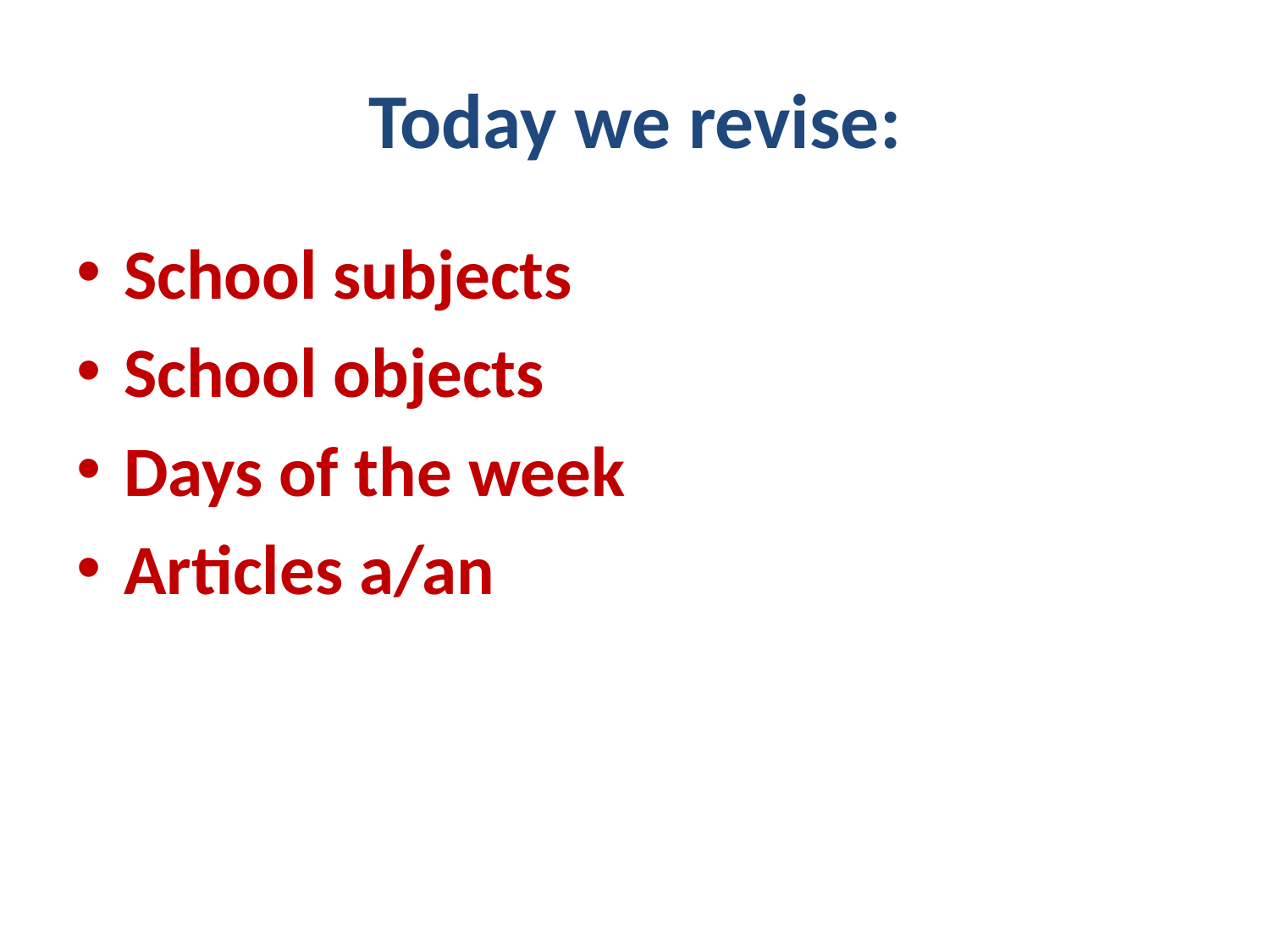

# Today we revise:
School subjects
School objects
Days of the week
Articles a/an